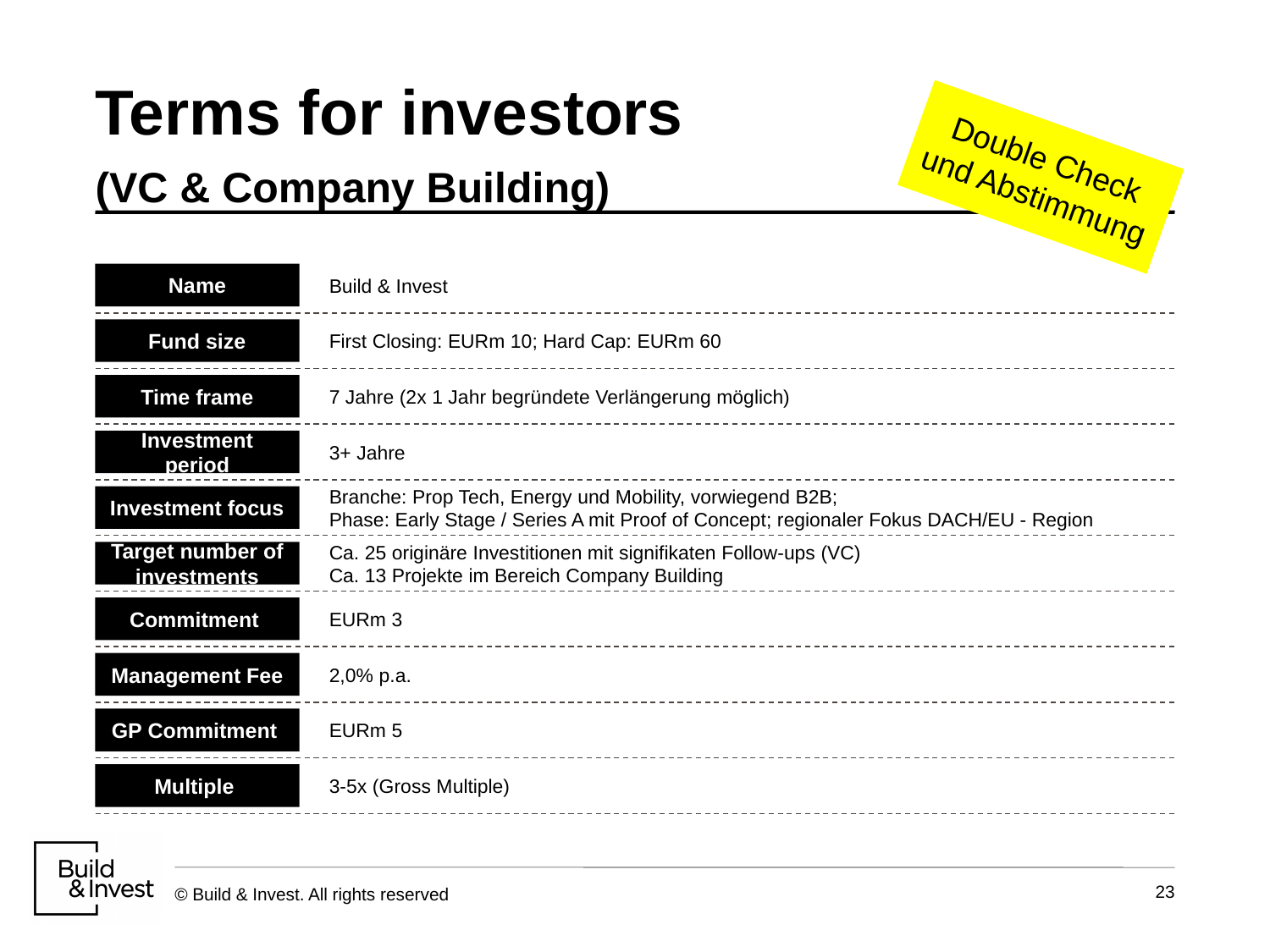

# Terms for investors (VC & Company Building)
Double Check und Abstimmung
Name
Build & Invest
Fund size
First Closing: EURm 10; Hard Cap: EURm 60

Time frame
7 Jahre (2x 1 Jahr begründete Verlängerung möglich)

Investment period
3+ Jahre
Investment focus
Branche: Prop Tech, Energy und Mobility, vorwiegend B2B;
Phase: Early Stage / Series A mit Proof of Concept; regionaler Fokus DACH/EU - Region
Target number of investments
Ca. 25 originäre Investitionen mit signifikaten Follow-ups (VC)
Ca. 13 Projekte im Bereich Company Building
Commitment
EURm 3
Management Fee
2,0% p.a.
GP Commitment
EURm 5
Multiple
3-5x (Gross Multiple)
23
© Build & Invest. All rights reserved